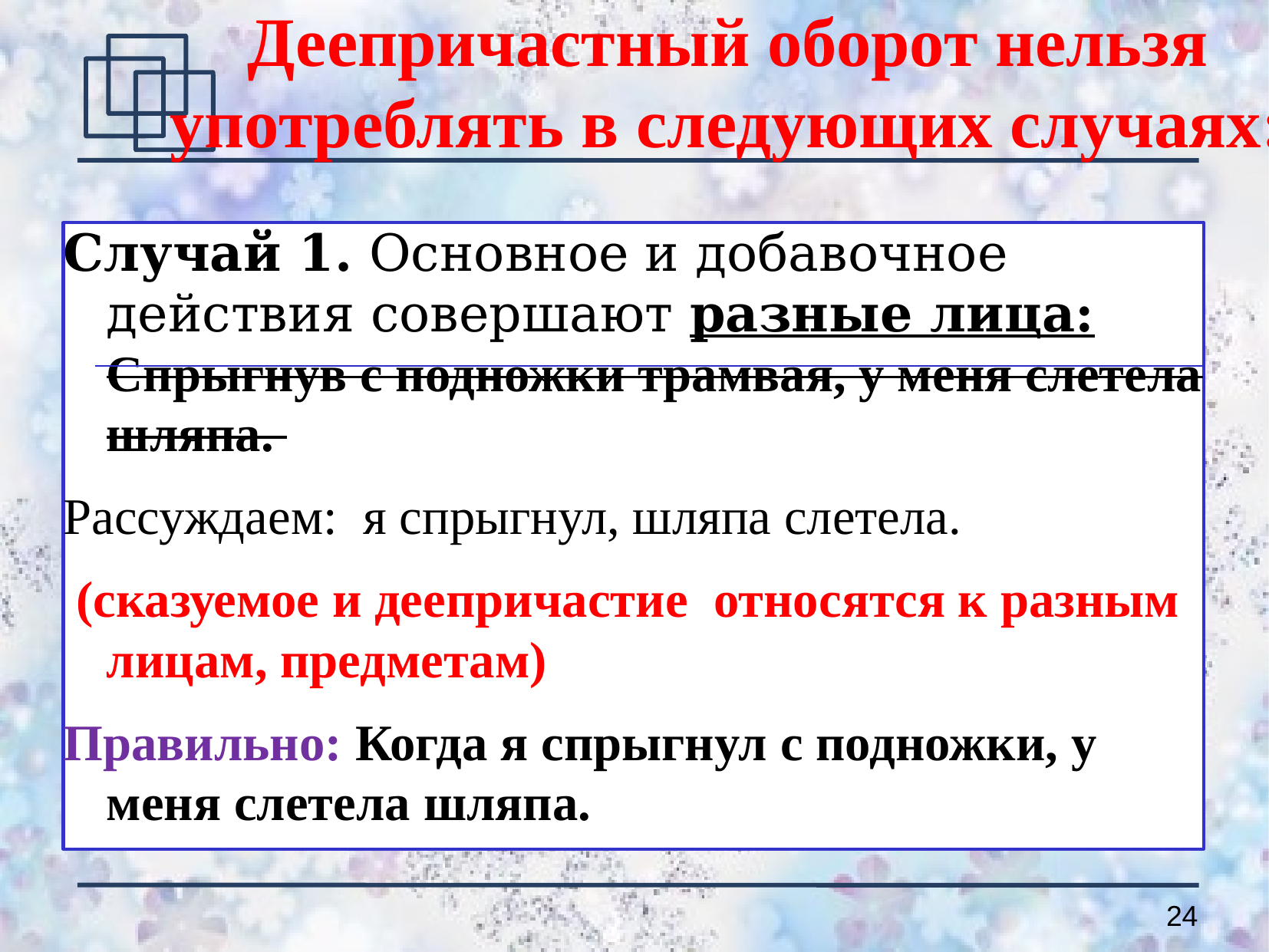

# Деепричастный оборот нельзя употреблять в следующих случаях:
Случай 1. Основное и добавочное действия совершают разные лица:
Спрыгнув с подножки трамвая, у меня слетела шляпа.
Рассуждаем:  я спрыгнул, шляпа слетела.
 (сказуемое и деепричастие  относятся к разным лицам, предметам)
Правильно: Когда я спрыгнул с подножки, у меня слетела шляпа.